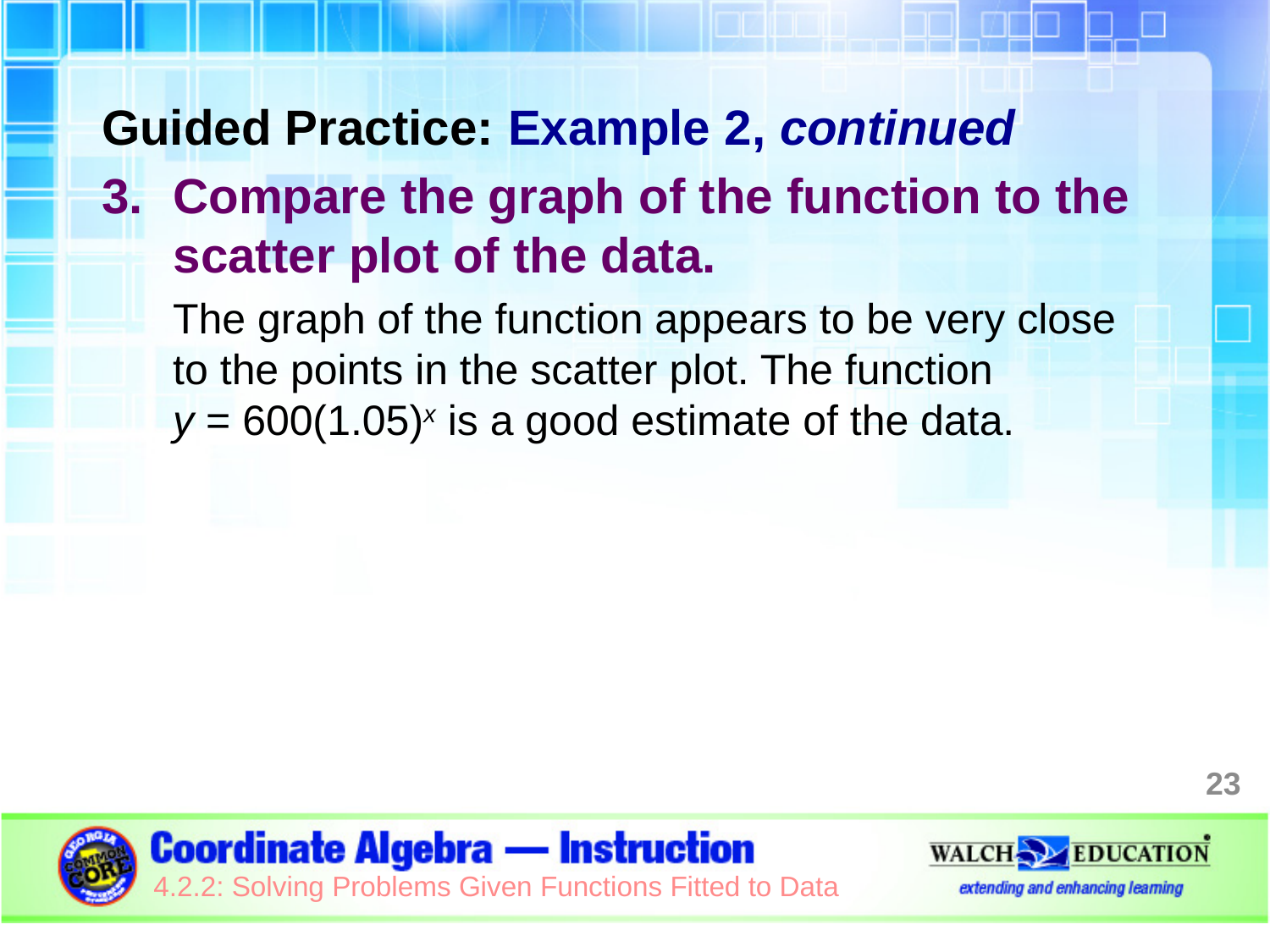

Guided Practice: Example 2, continued
Compare the graph of the function to the scatter plot of the data.
The graph of the function appears to be very close to the points in the scatter plot. The function
y = 600(1.05)x is a good estimate of the data.

23
4.2.2: Solving Problems Given Functions Fitted to Data